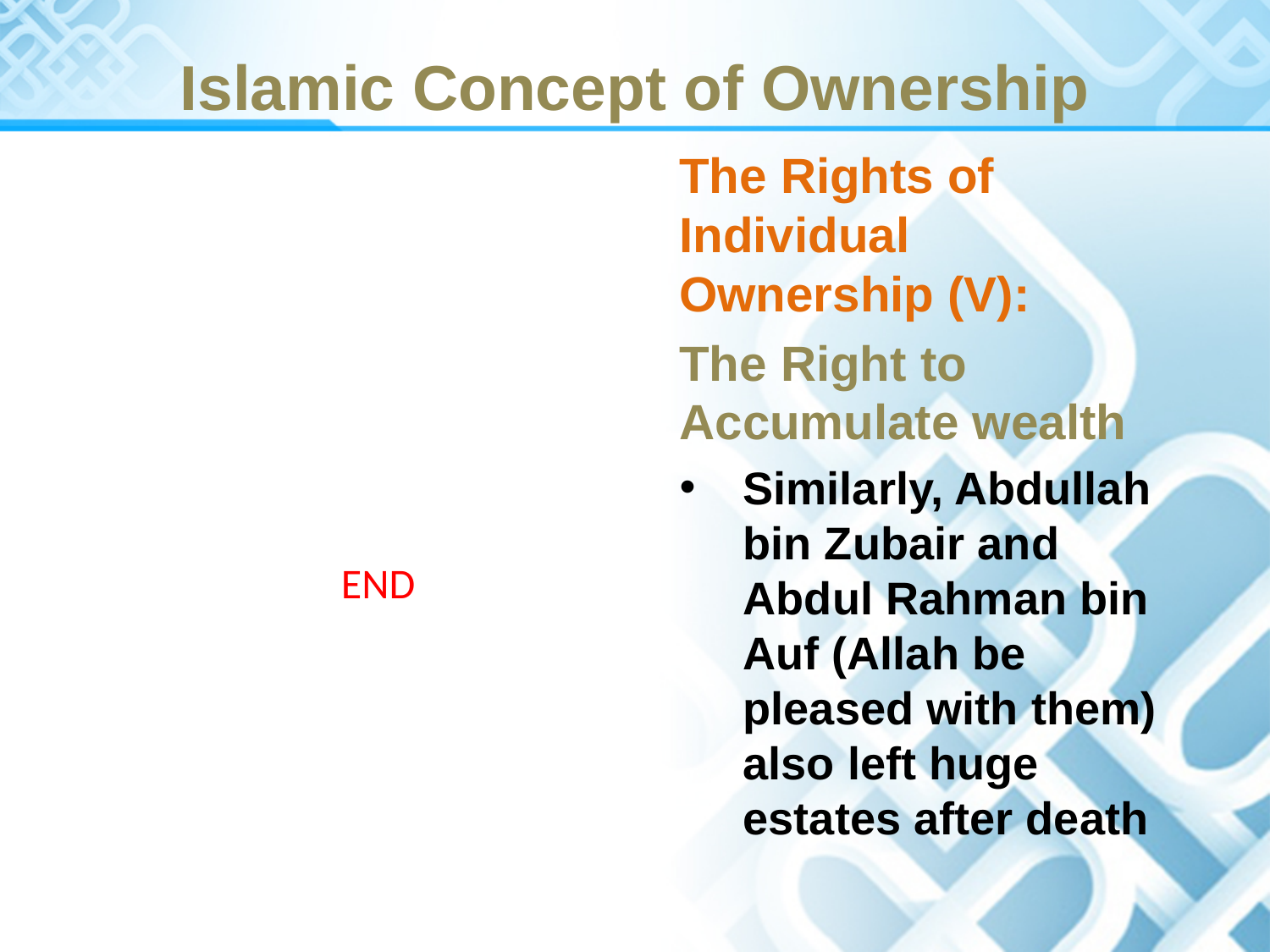

Islamic Concept of Ownership
The Rights of Individual Ownership (V):
The Right to Accumulate wealth
Similarly, Abdullah bin Zubair and Abdul Rahman bin Auf (Allah be pleased with them) also left huge estates after death
END